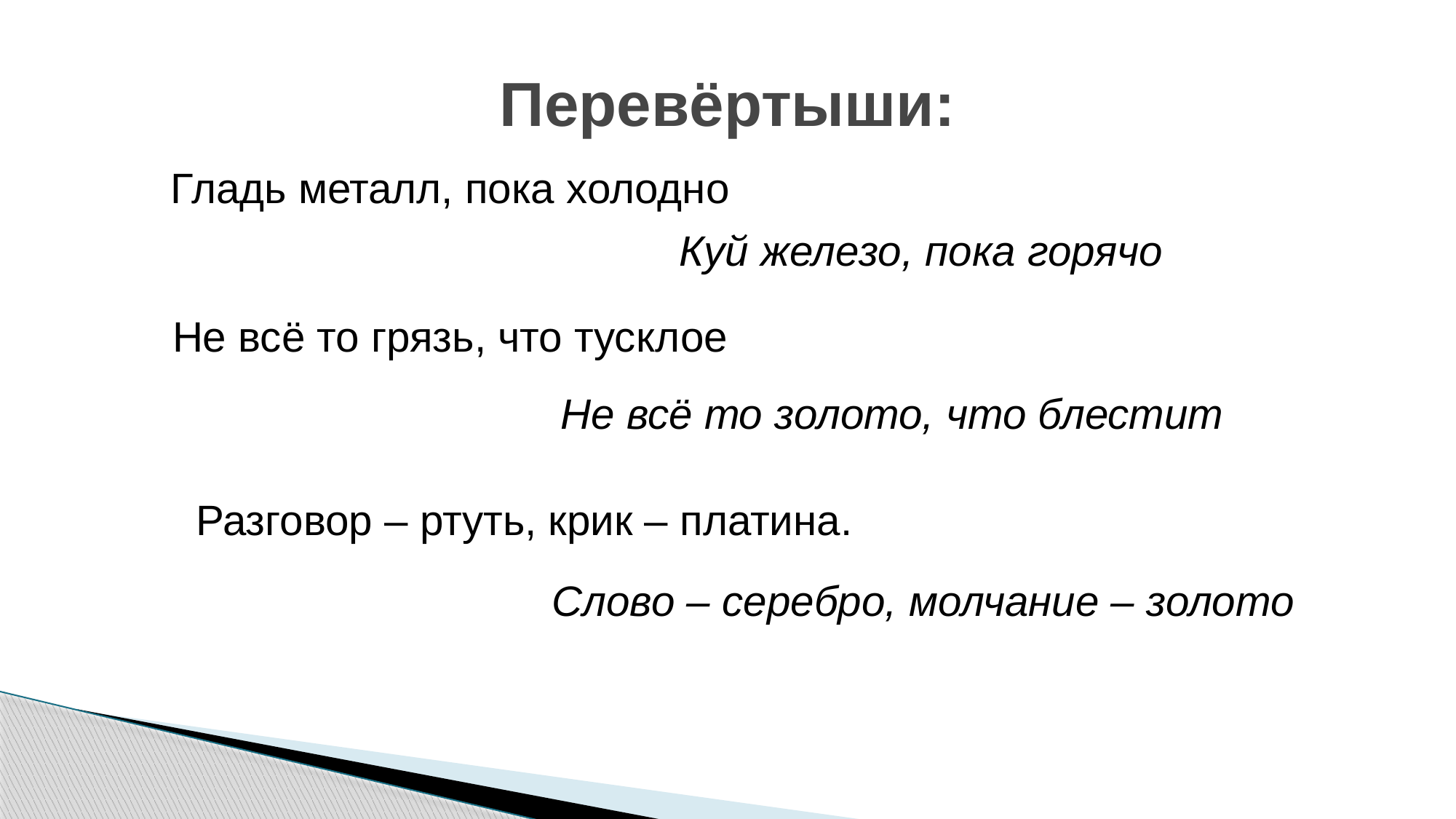

# Перевёртыши:
Гладь металл, пока холодно
Куй железо, пока горячо
Не всё то грязь, что тусклое
Не всё то золото, что блестит
Разговор – ртуть, крик – платина.
Cлово – серебро, молчание – золото